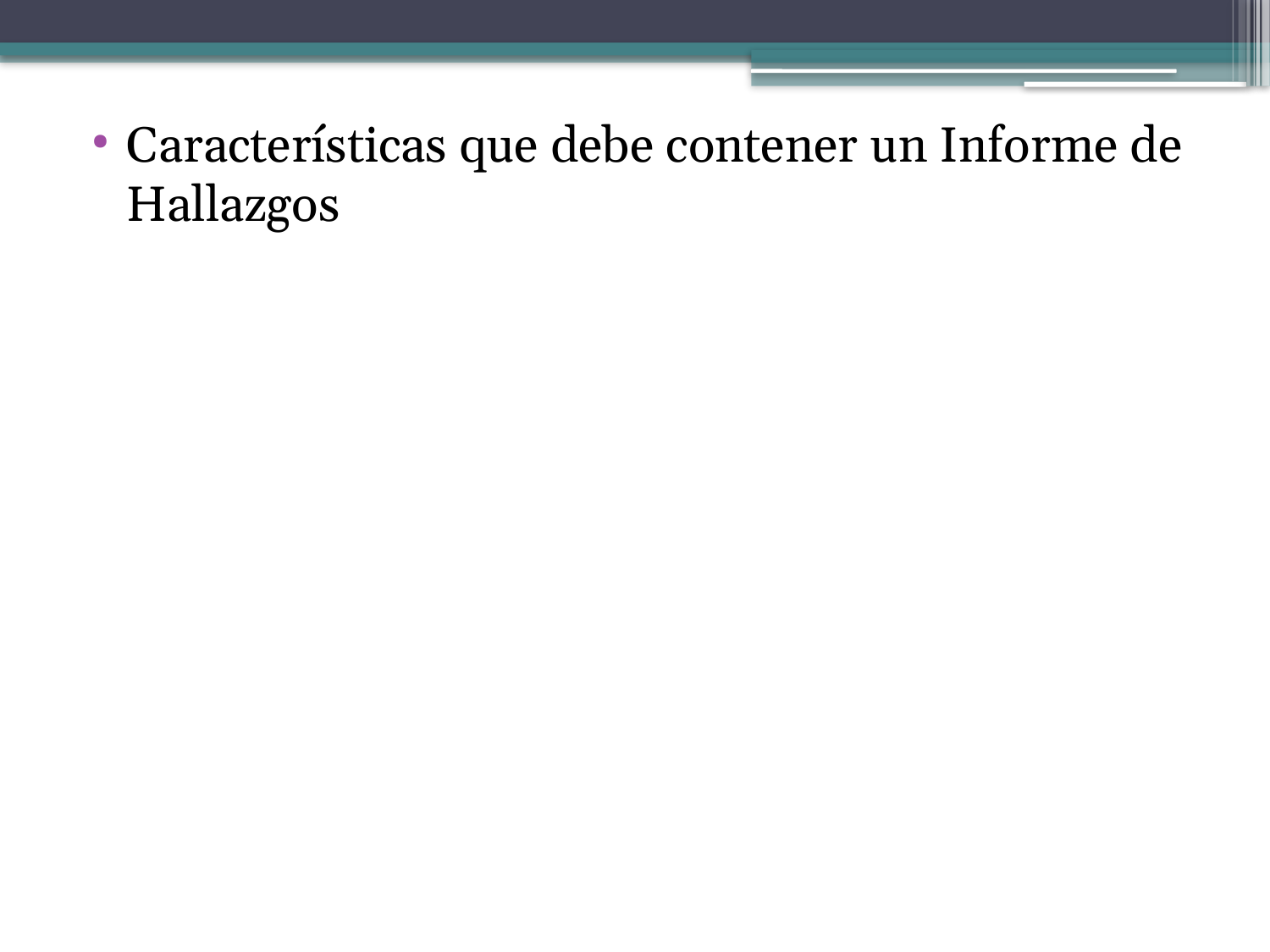

Características que debe contener un Informe de Hallazgos